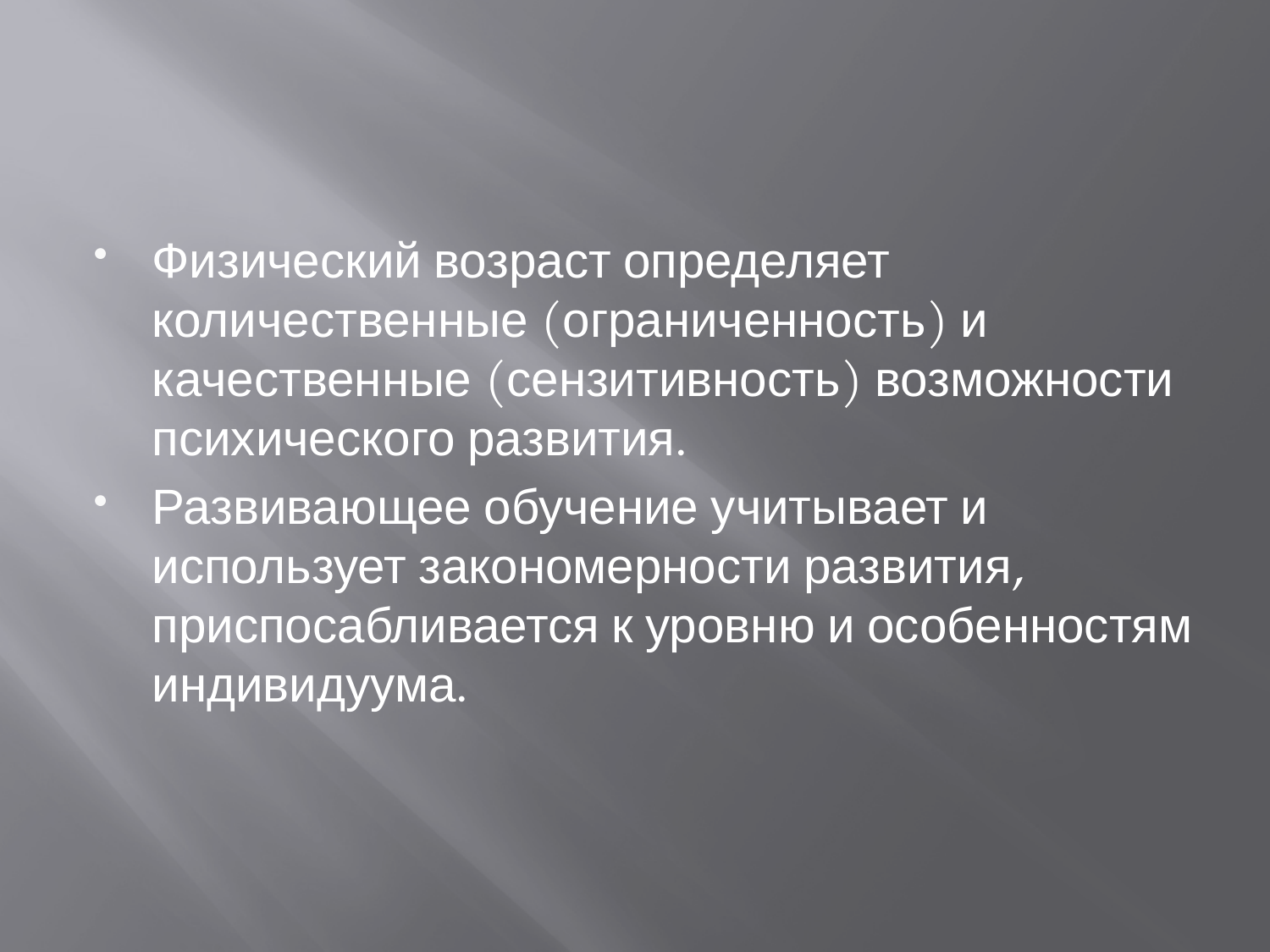

Физический возраст определяет количественные (ограниченность) и качественные (сензитивность) возможности психического развития.
Развивающее обучение учитывает и использует закономерности развития, приспосабливается к уровню и особенностям индивидуума.